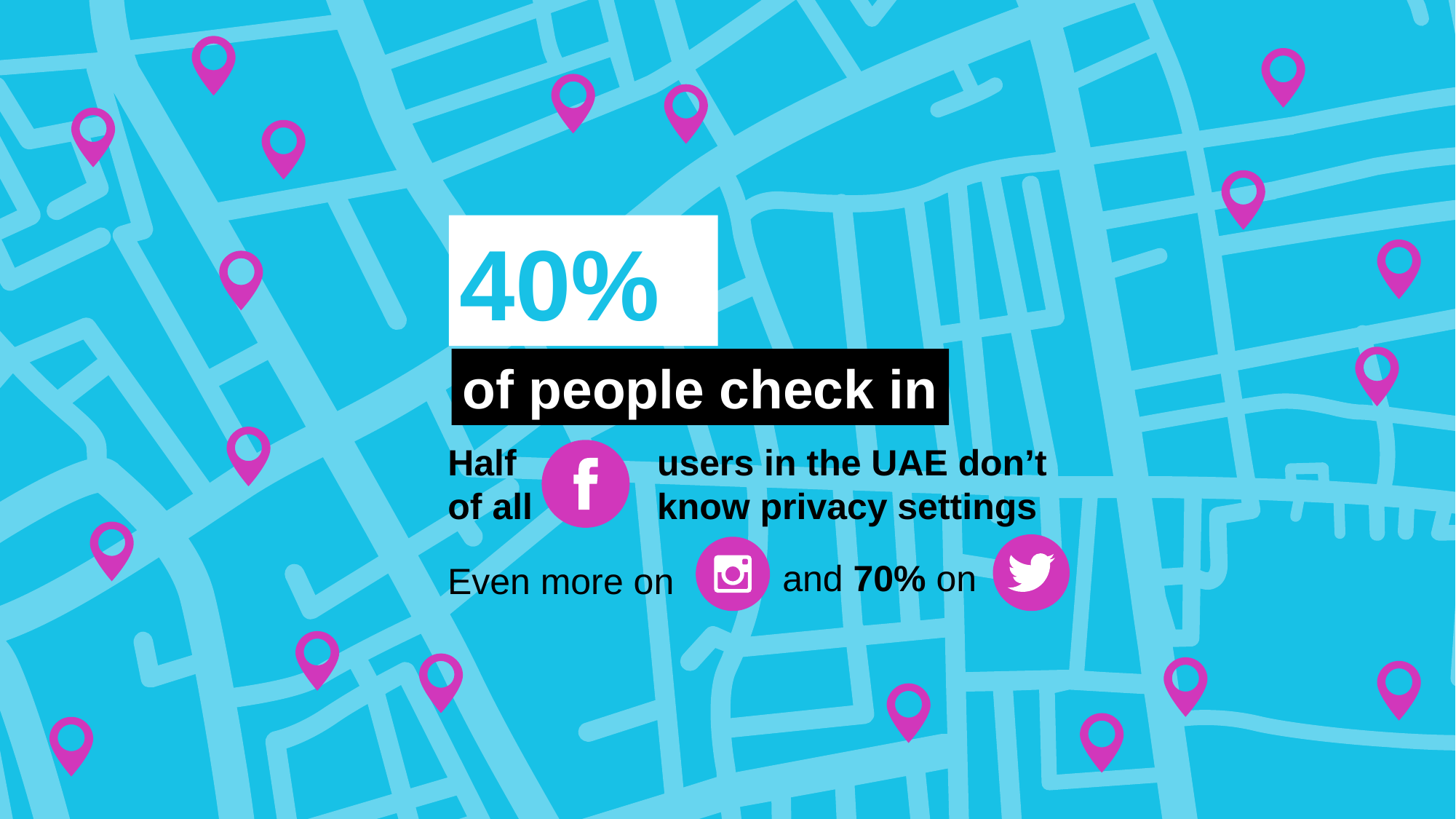

40%

of people check in

Half of all
users in the UAE don’t know privacy settings

and 70% on
Even more on